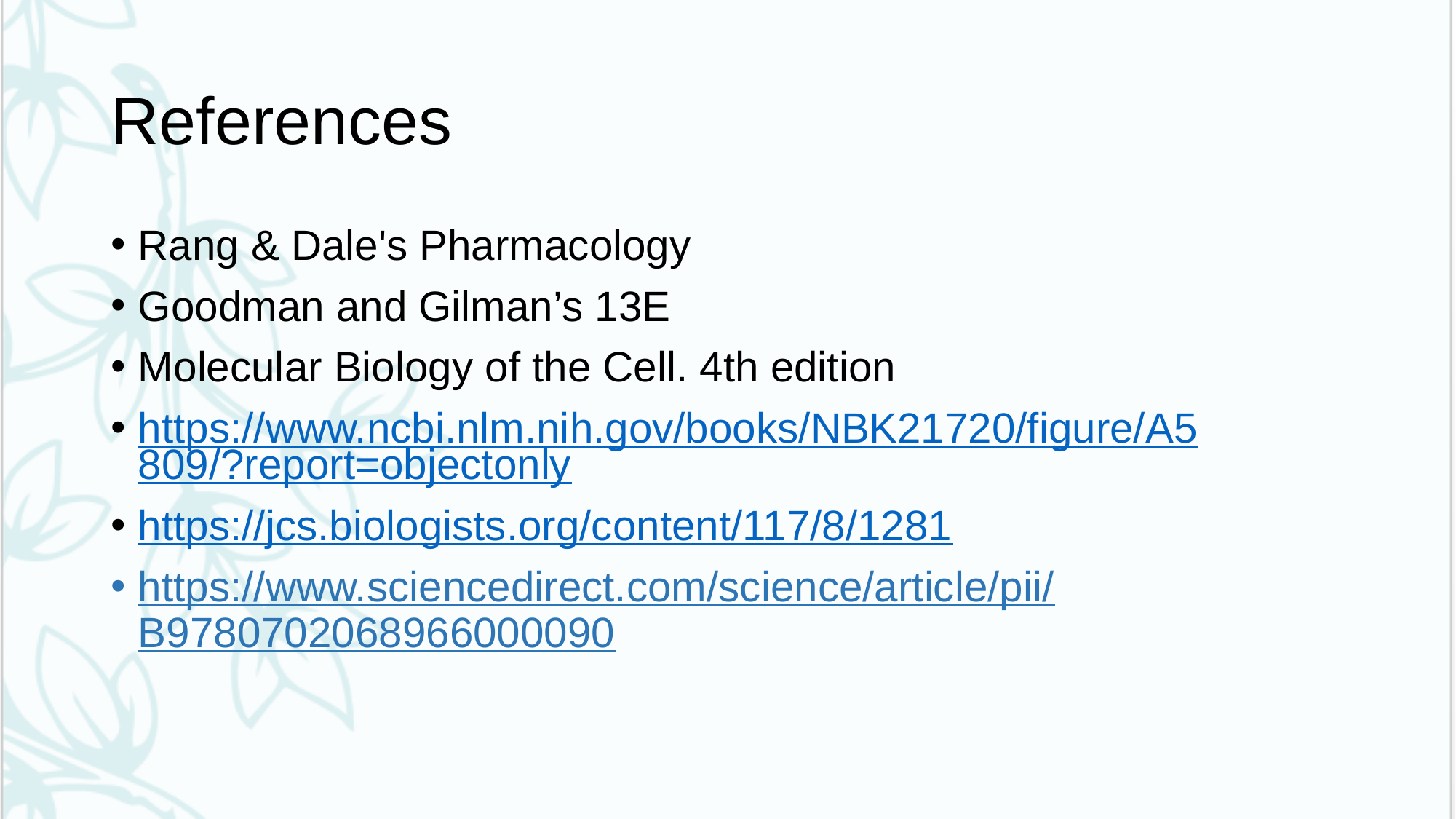

# References
Rang & Dale's Pharmacology
Goodman and Gilman’s 13E
Molecular Biology of the Cell. 4th edition
https://www.ncbi.nlm.nih.gov/books/NBK21720/figure/A5809/?report=objectonly
https://jcs.biologists.org/content/117/8/1281
https://www.sciencedirect.com/science/article/pii/B9780702068966000090